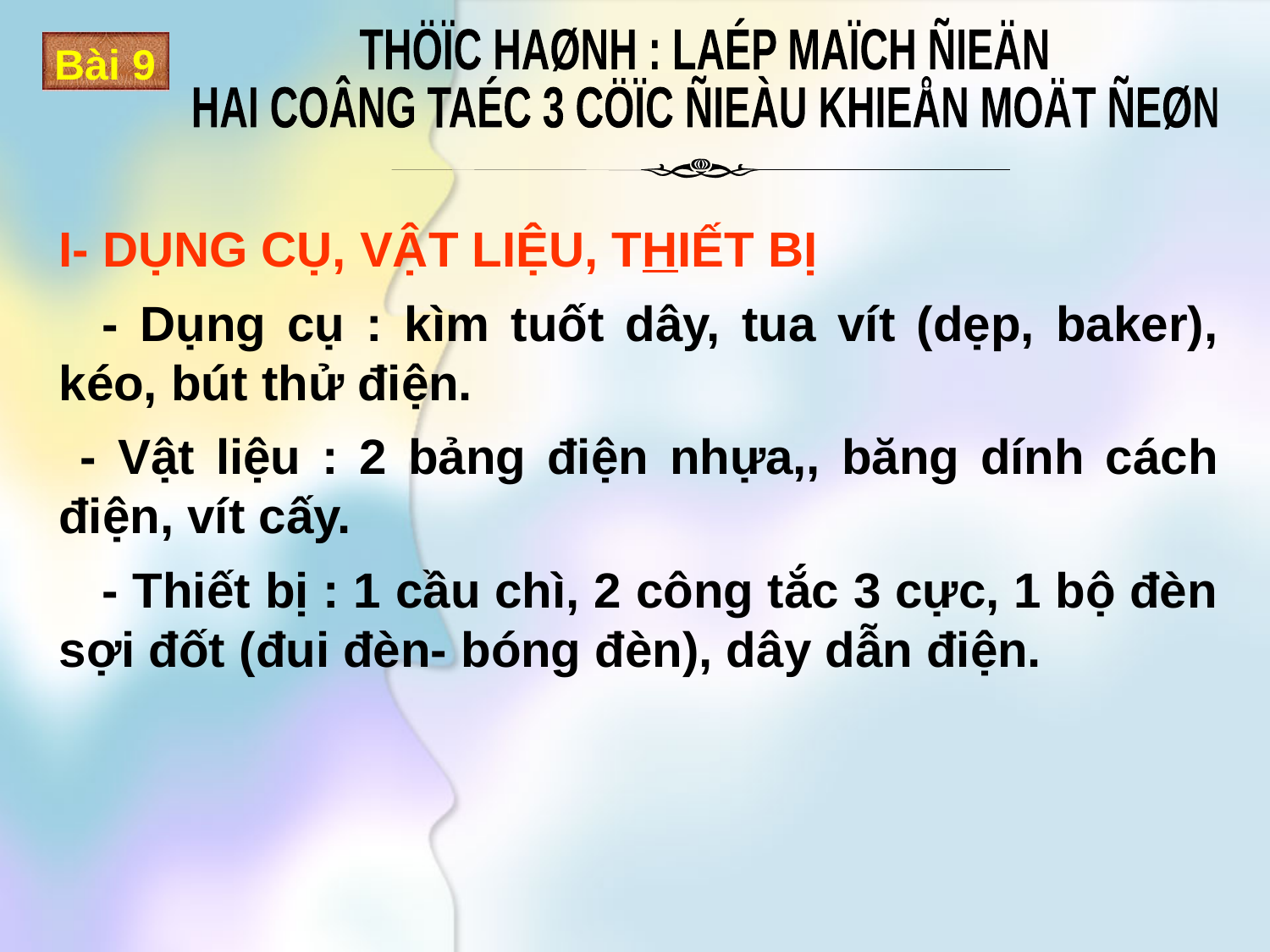

I- DỤNG CỤ, VẬT LIỆU, THIẾT BỊ
  - Dụng cụ : kìm tuốt dây, tua vít (dẹp, baker), kéo, bút thử điện.
 - Vật liệu : 2 bảng điện nhựa,, băng dính cách điện, vít cấy.
   - Thiết bị : 1 cầu chì, 2 công tắc 3 cực, 1 bộ đèn sợi đốt (đui đèn- bóng đèn), dây dẫn điện.